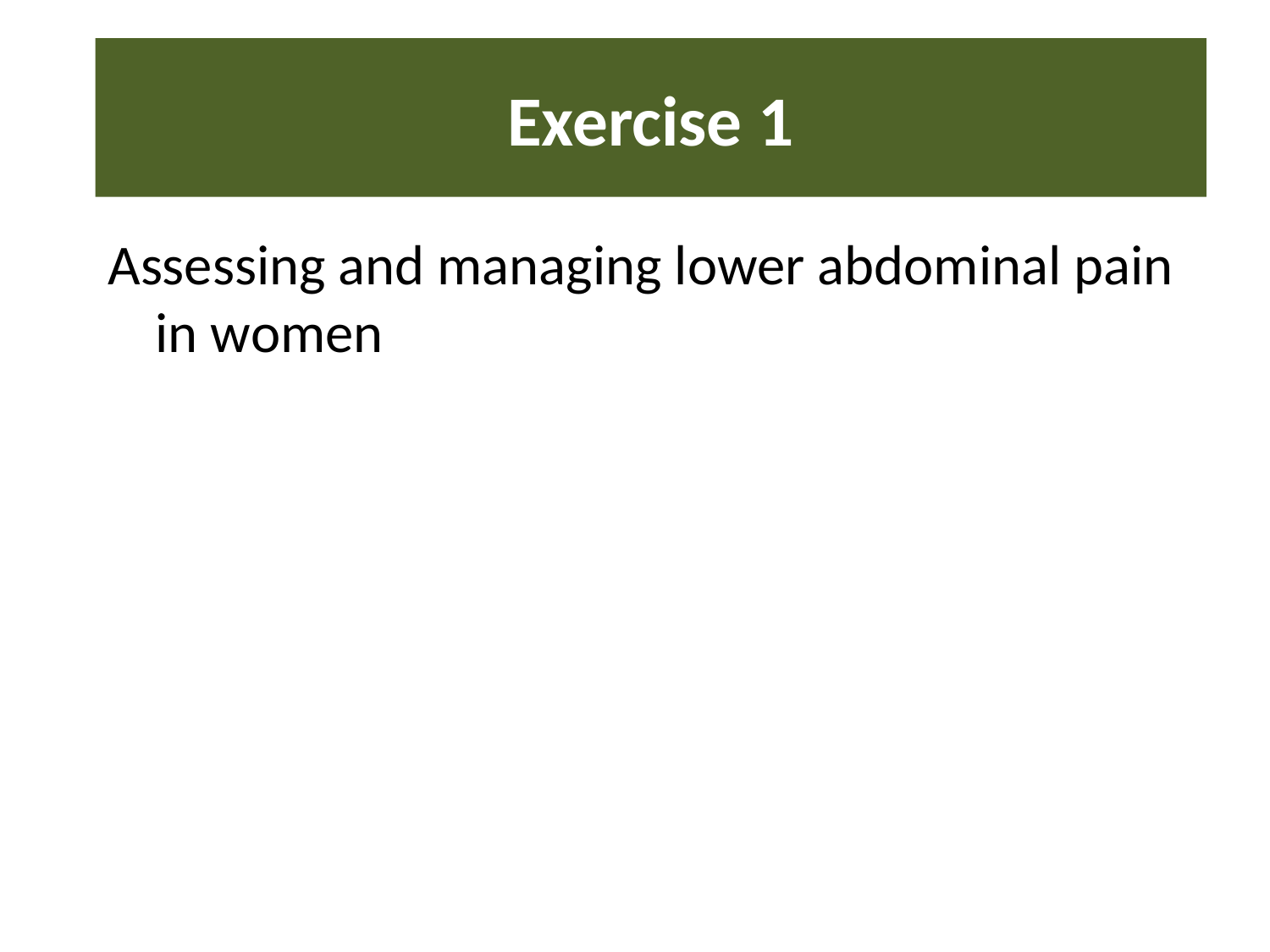

# Exercise 1
Assessing and managing lower abdominal pain in women